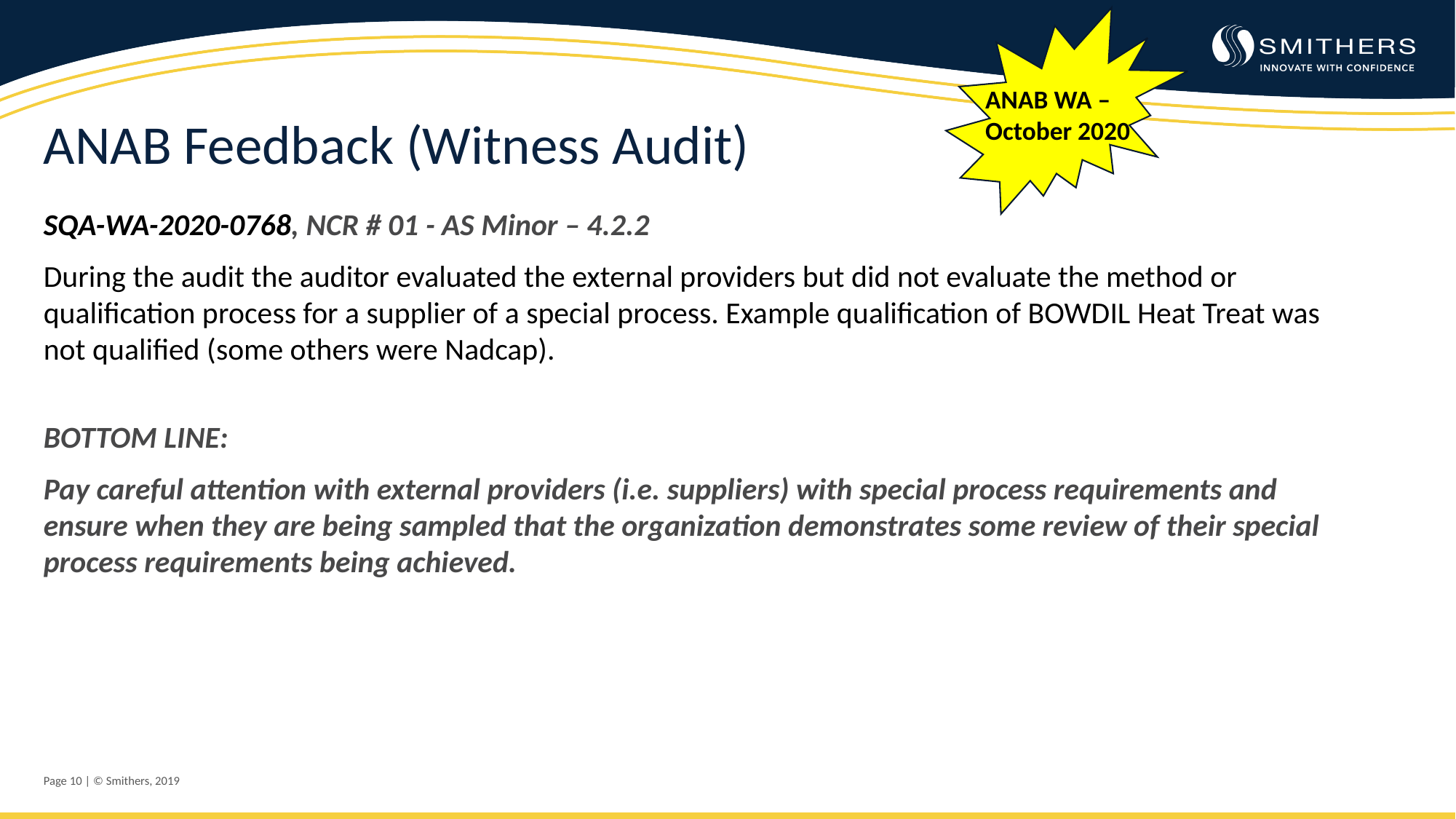

ANAB WA – October 2020
ANAB Feedback (Witness Audit)
SQA-WA-2020-0768, NCR # 01 - AS Minor – 4.2.2
During the audit the auditor evaluated the external providers but did not evaluate the method or qualification process for a supplier of a special process. Example qualification of BOWDIL Heat Treat was not qualified (some others were Nadcap).
BOTTOM LINE:
Pay careful attention with external providers (i.e. suppliers) with special process requirements and ensure when they are being sampled that the organization demonstrates some review of their special process requirements being achieved.

Page 10 | © Smithers, 2019